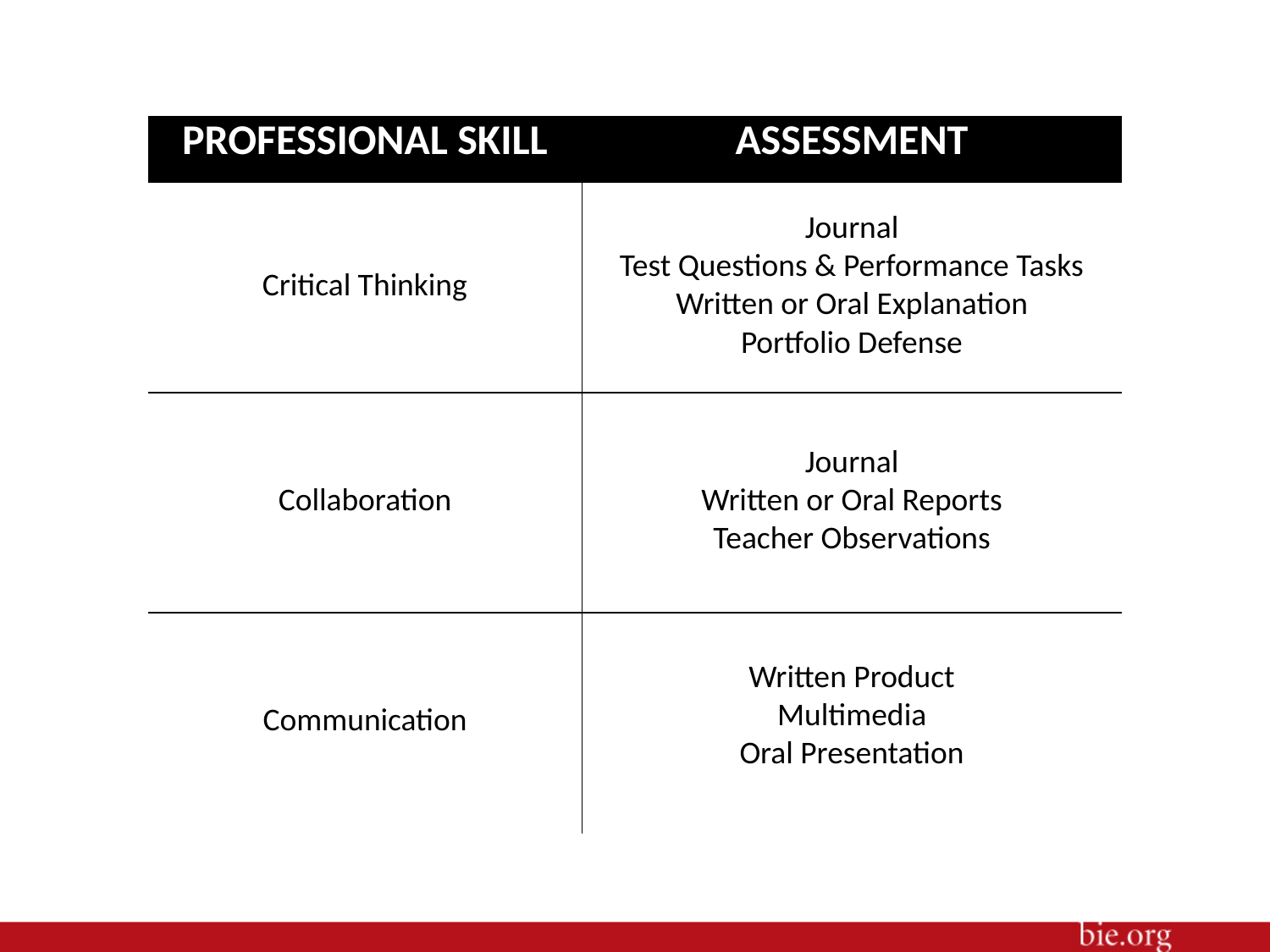

| PROFESSIONAL SKILL | ASSESSMENT |
| --- | --- |
| Critical Thinking | Journal Test Questions & Performance Tasks Written or Oral Explanation Portfolio Defense |
| Collaboration | Journal Written or Oral Reports Teacher Observations |
| Communication | Written Product Multimedia Oral Presentation |